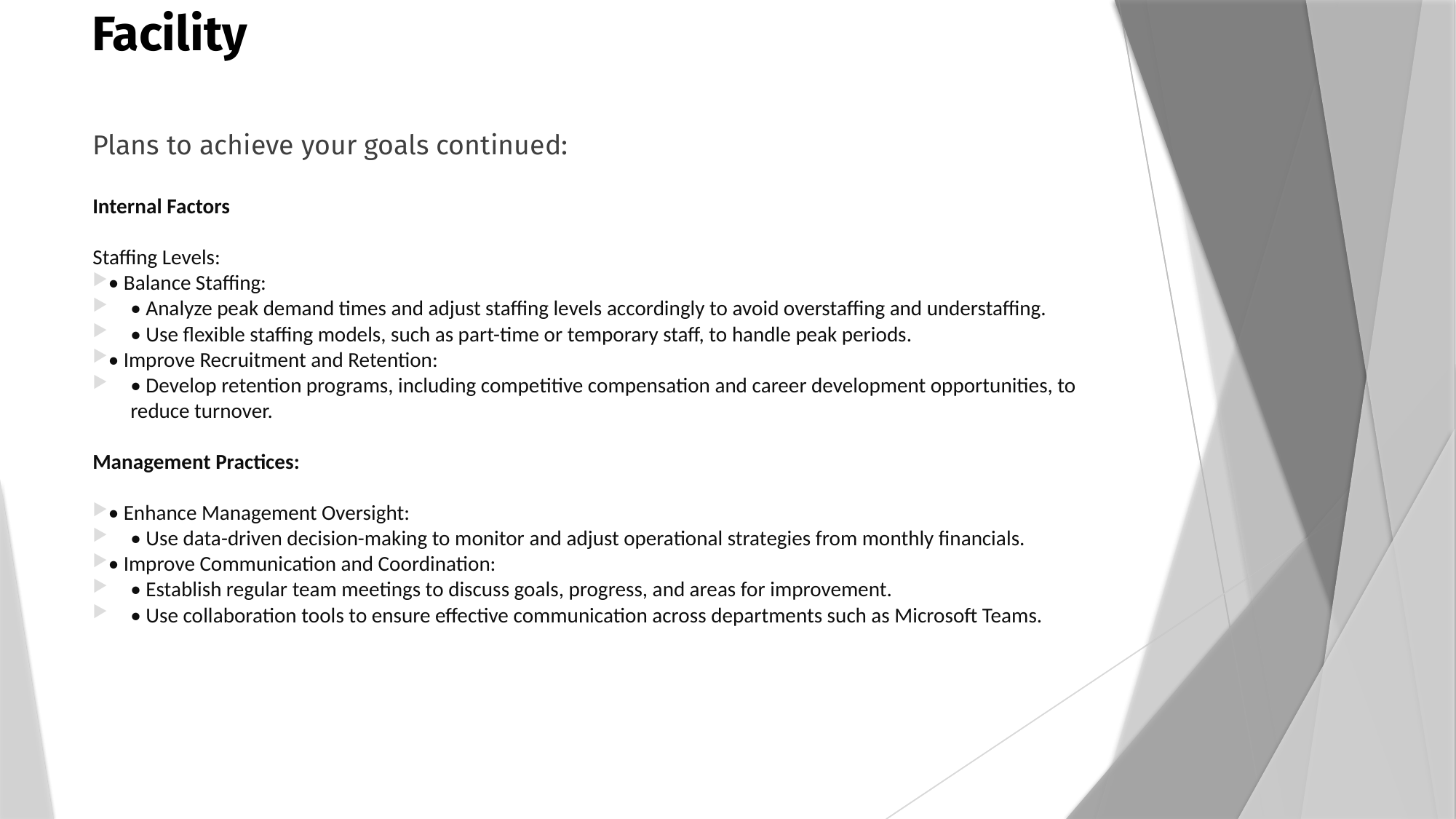

# Facility

Plans to achieve your goals continued:

Internal Factors

Staffing Levels:
• Balance Staffing:
• Analyze peak demand times and adjust staffing levels accordingly to avoid overstaffing and understaffing.
• Use flexible staffing models, such as part-time or temporary staff, to handle peak periods.
• Improve Recruitment and Retention:
• Develop retention programs, including competitive compensation and career development opportunities, to reduce turnover.

Management Practices:

• Enhance Management Oversight:
• Use data-driven decision-making to monitor and adjust operational strategies from monthly financials.
• Improve Communication and Coordination:
• Establish regular team meetings to discuss goals, progress, and areas for improvement.
• Use collaboration tools to ensure effective communication across departments such as Microsoft Teams.